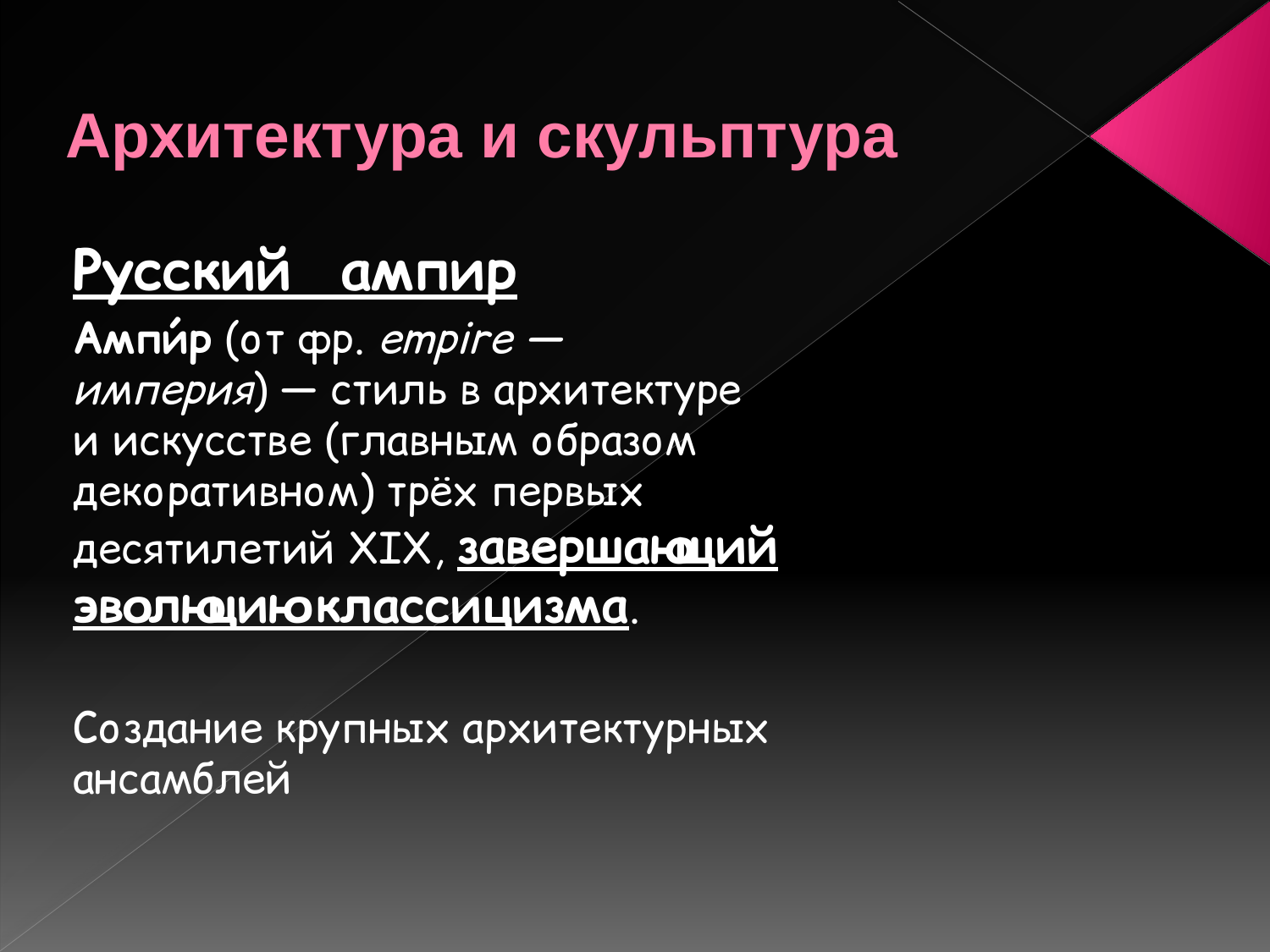

# Архитектура и скульптура
Русский  ампир
Ампи́р (от фр. empire — империя) — стиль в архитектуре и искусстве (главным образом декоративном) трёх первых десятилетий XIX, завершающий эволюцию классицизма.

Создание крупных архитектурных ансамблей